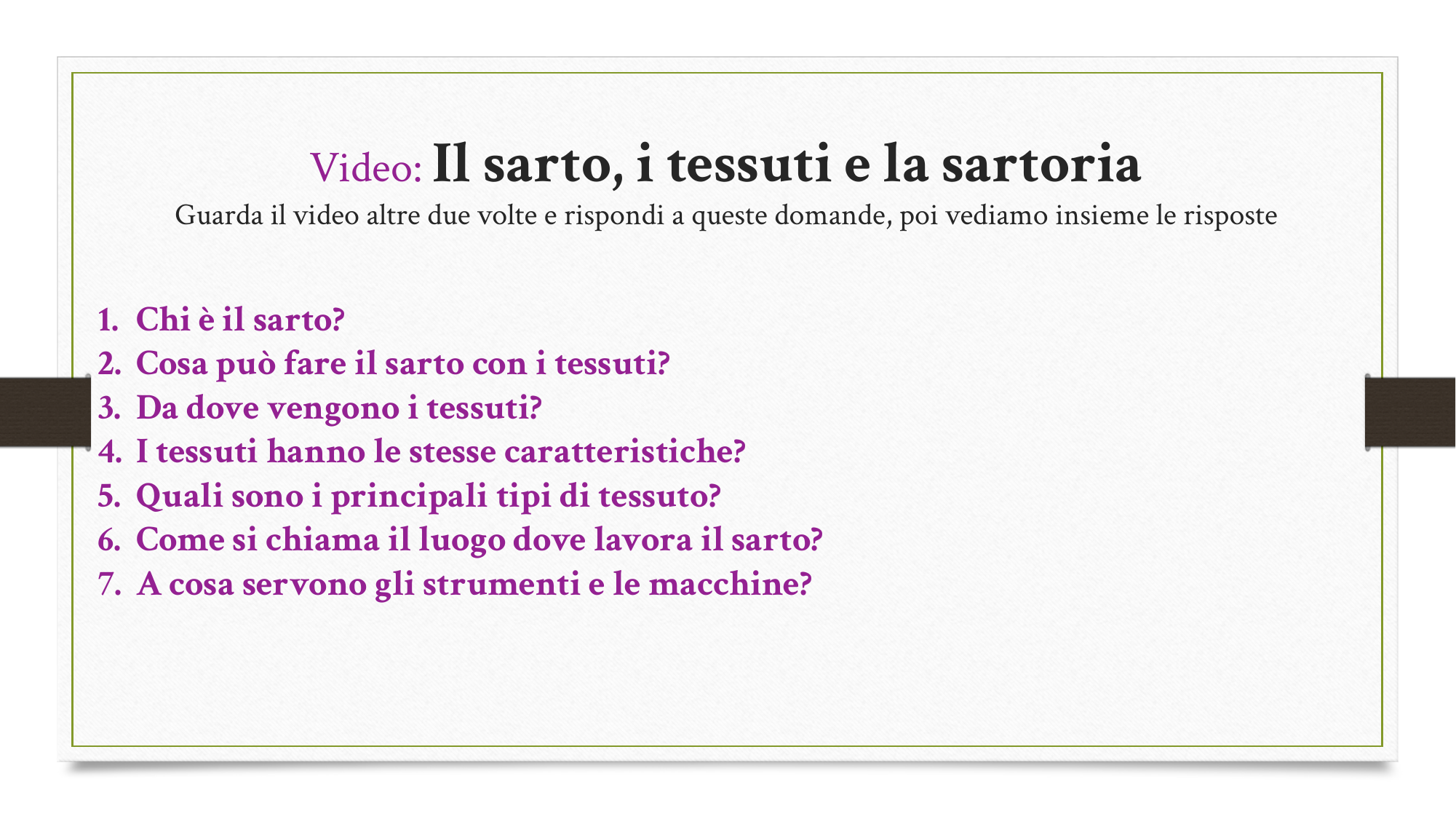

# Video: Il sarto, i tessuti e la sartoria Guarda il video altre due volte e rispondi a queste domande, poi vediamo insieme le risposte
Chi è il sarto?
Cosa può fare il sarto con i tessuti?
Da dove vengono i tessuti?
I tessuti hanno le stesse caratteristiche?
Quali sono i principali tipi di tessuto?
Come si chiama il luogo dove lavora il sarto?
A cosa servono gli strumenti e le macchine?